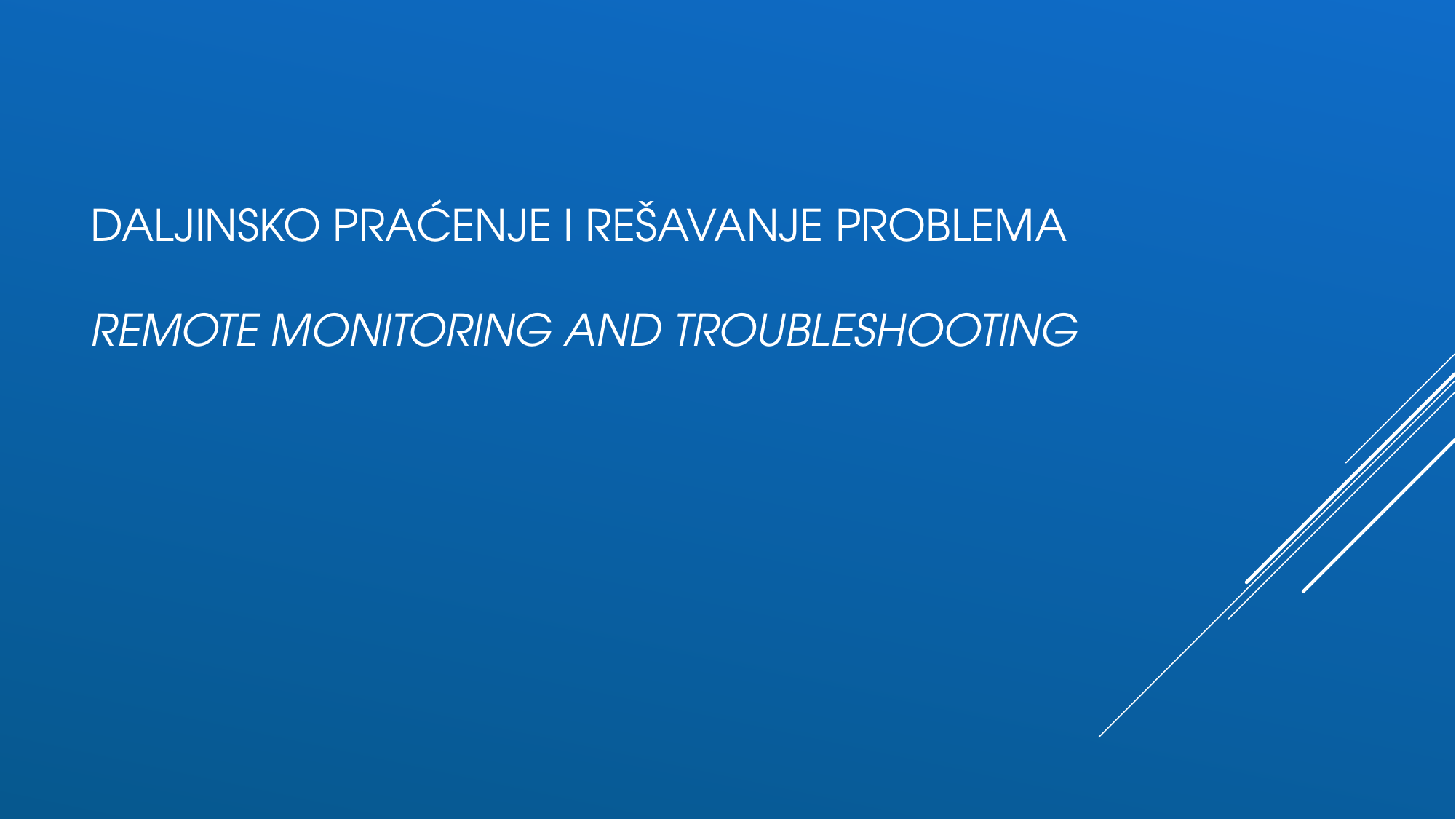

# Daljinsko praćenje i rešavanje problema Remote monitoring and troubleshooting